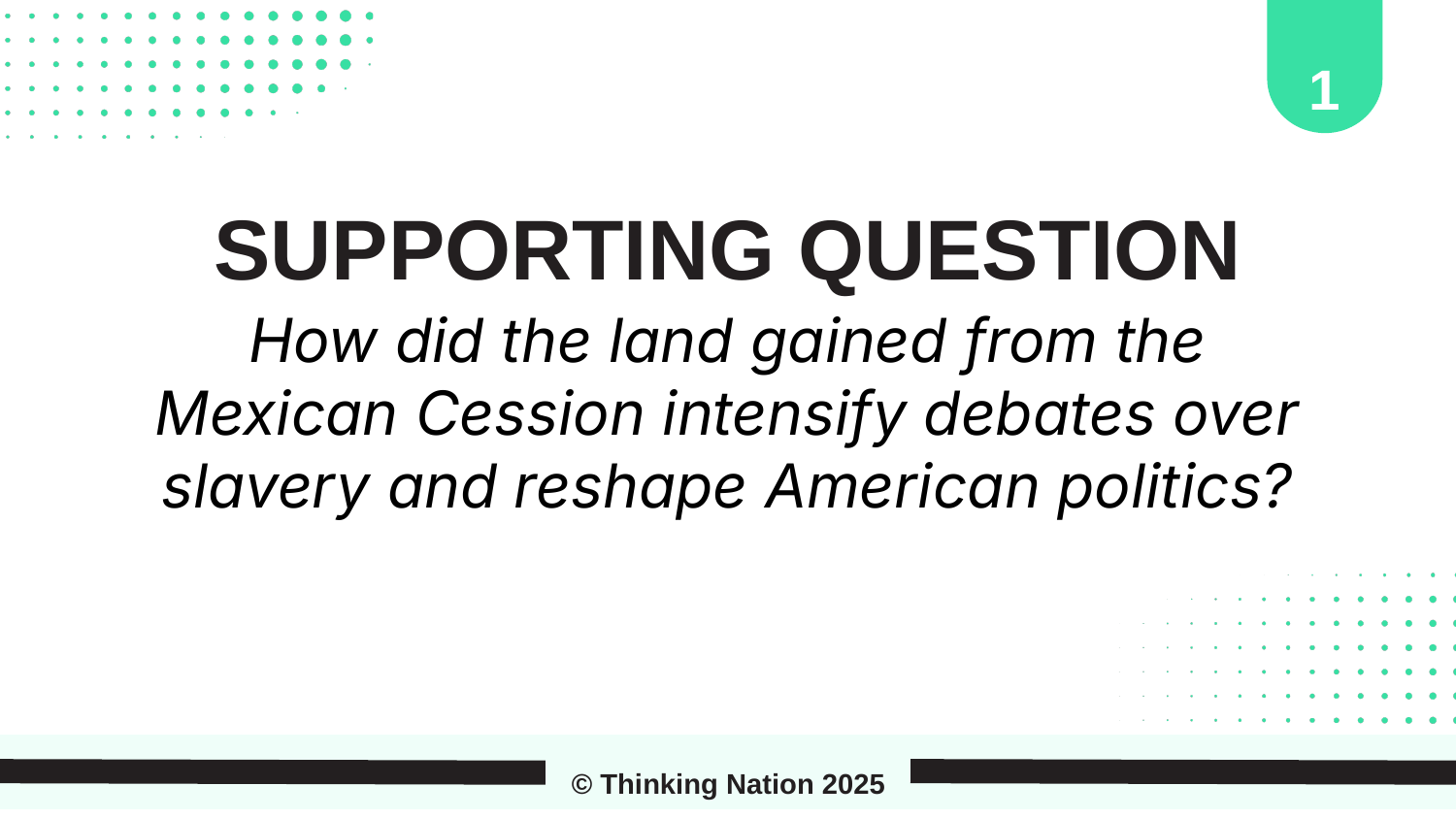

1
SUPPORTING QUESTION
How did the land gained from the Mexican Cession intensify debates over slavery and reshape American politics?

© Thinking Nation 2025